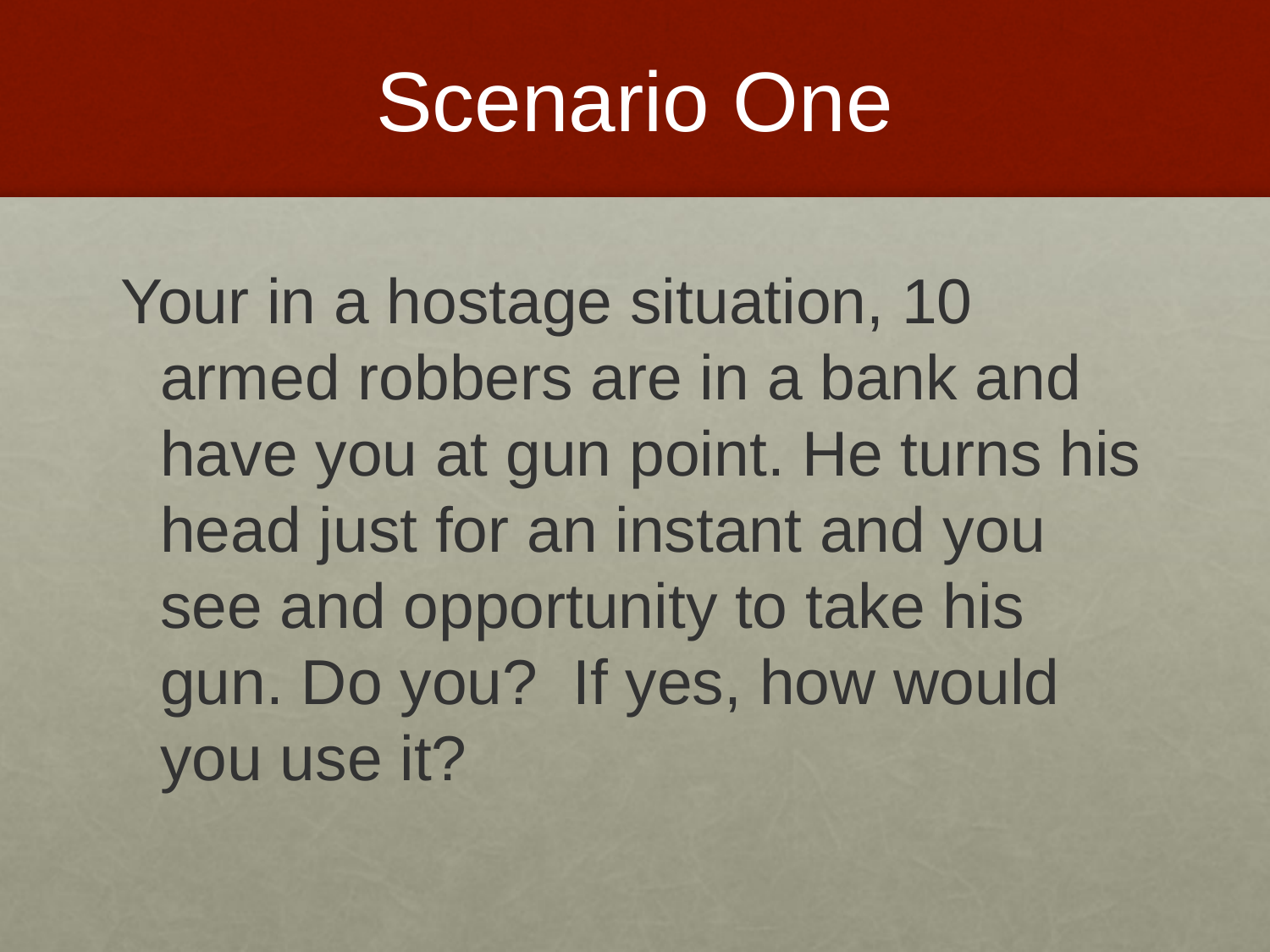

# Scenario One
Your in a hostage situation, 10 armed robbers are in a bank and have you at gun point. He turns his head just for an instant and you see and opportunity to take his gun. Do you?  If yes, how would you use it?